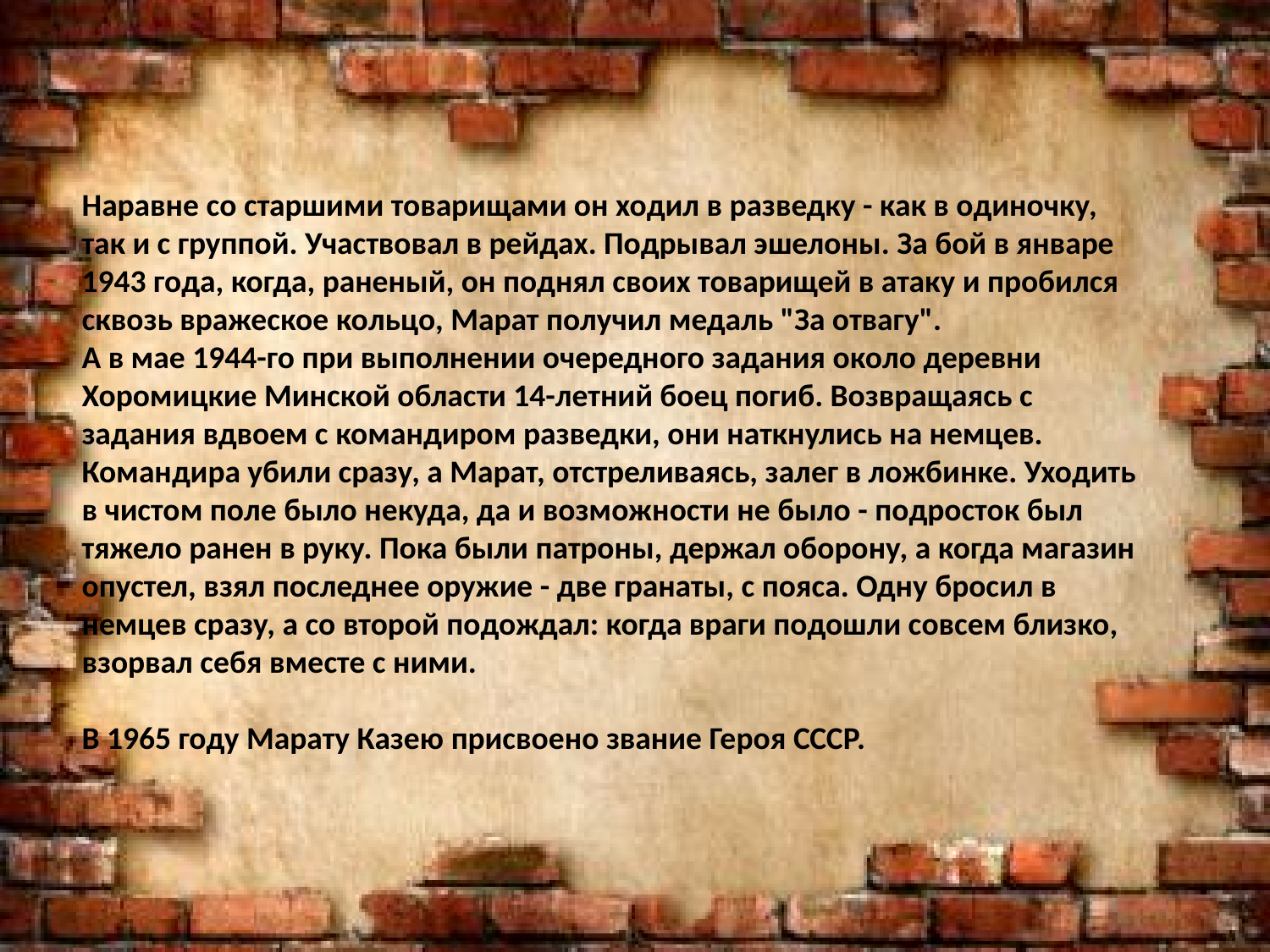

Наравне со старшими товарищами он ходил в разведку - как в одиночку, так и с группой. Участвовал в рейдах. Подрывал эшелоны. За бой в январе 1943 года, когда, раненый, он поднял своих товарищей в атаку и пробился сквозь вражеское кольцо, Марат получил медаль "За отвагу".
А в мае 1944-го при выполнении очередного задания около деревни Хоромицкие Минской области 14-летний боец погиб. Возвращаясь с задания вдвоем с командиром разведки, они наткнулись на немцев. Командира убили сразу, а Марат, отстреливаясь, залег в ложбинке. Уходить в чистом поле было некуда, да и возможности не было - подросток был тяжело ранен в руку. Пока были патроны, держал оборону, а когда магазин опустел, взял последнее оружие - две гранаты, с пояса. Одну бросил в немцев сразу, а со второй подождал: когда враги подошли совсем близко, взорвал себя вместе с ними.

В 1965 году Марату Казею присвоено звание Героя СССР.